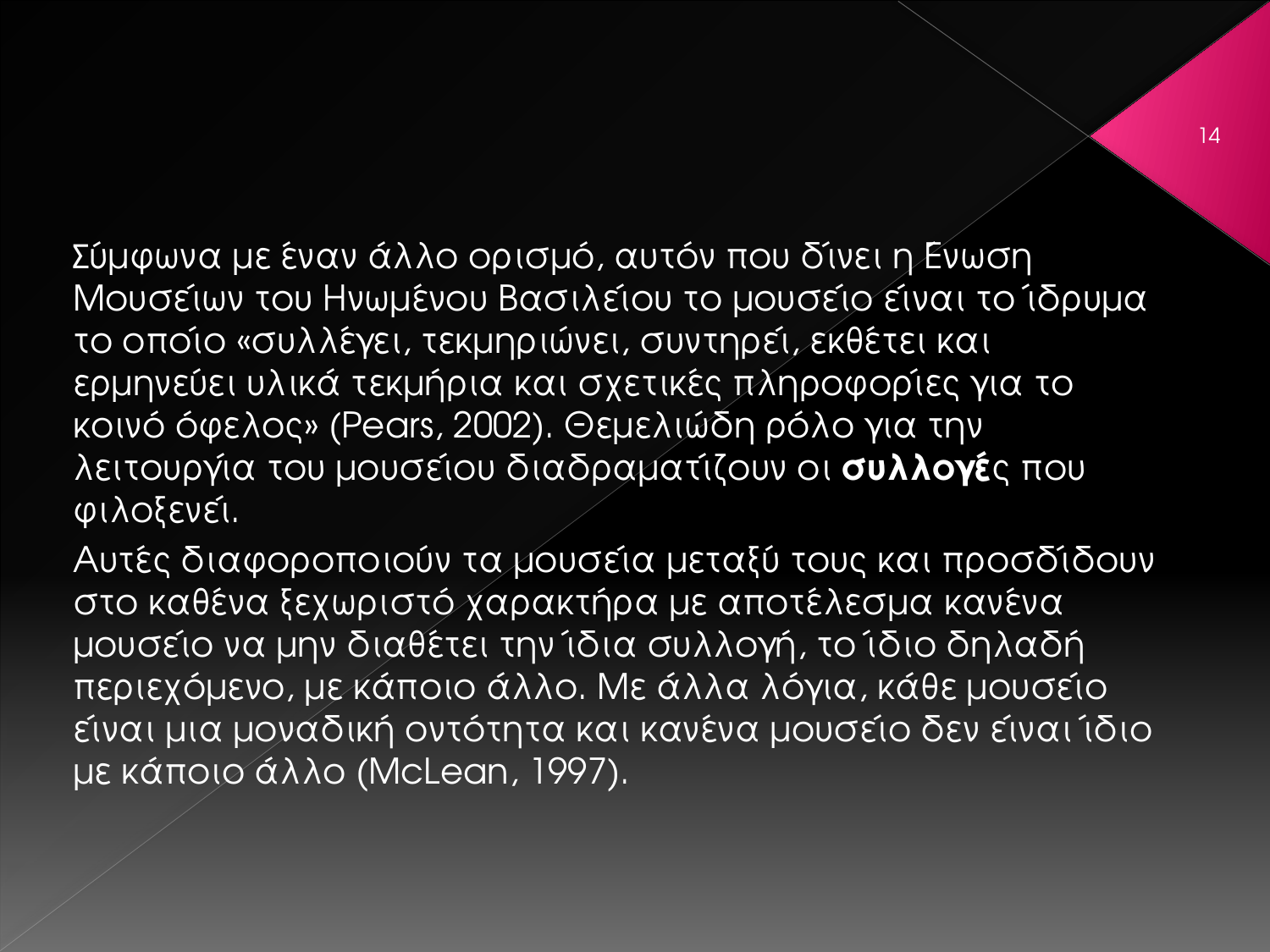

#
14
Σύμφωνα με έναν άλλο ορισμό, αυτόν που δίνει η Ένωση Μουσείων του Ηνωμένου Βασιλείου το μουσείο είναι το ίδρυμα το οποίο «συλλέγει, τεκμηριώνει, συντηρεί, εκθέτει και ερμηνεύει υλικά τεκμήρια και σχετικές πληροφορίες για το κοινό όφελος» (Pears, 2002). Θεμελιώδη ρόλο για την λειτουργία του μουσείου διαδραματίζουν οι συλλογές που φιλοξενεί.
Αυτές διαφοροποιούν τα μουσεία μεταξύ τους και προσδίδουν στο καθένα ξεχωριστό χαρακτήρα με αποτέλεσμα κανένα μουσείο να μην διαθέτει την ίδια συλλογή, το ίδιο δηλαδή περιεχόμενο, με κάποιο άλλο. Με άλλα λόγια, κάθε μουσείο είναι μια μοναδική οντότητα και κανένα μουσείο δεν είναι ίδιο με κάποιο άλλο (McLean, 1997).